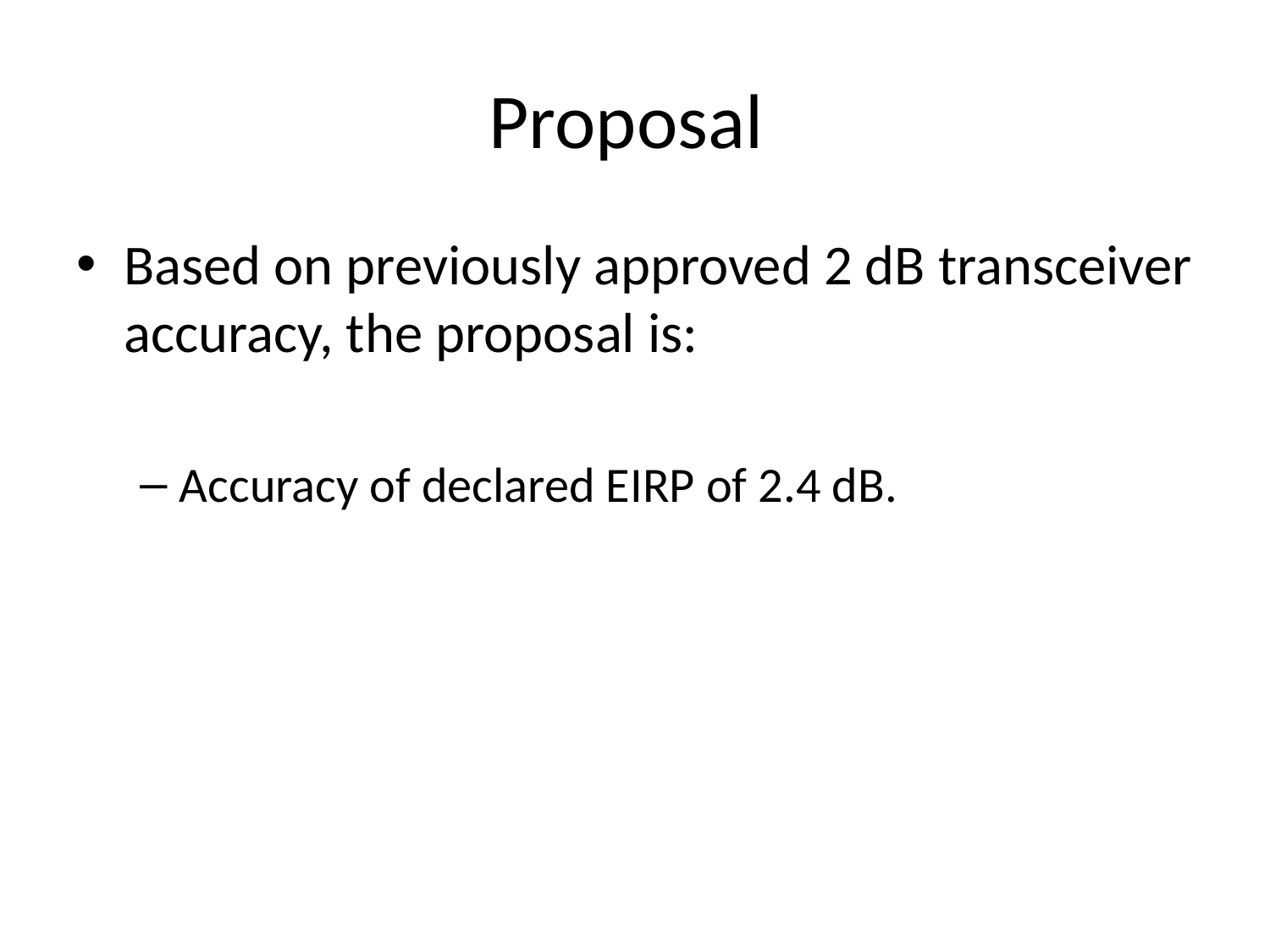

# Proposal
Based on previously approved 2 dB transceiver accuracy, the proposal is:

Accuracy of declared EIRP of 2.4 dB.